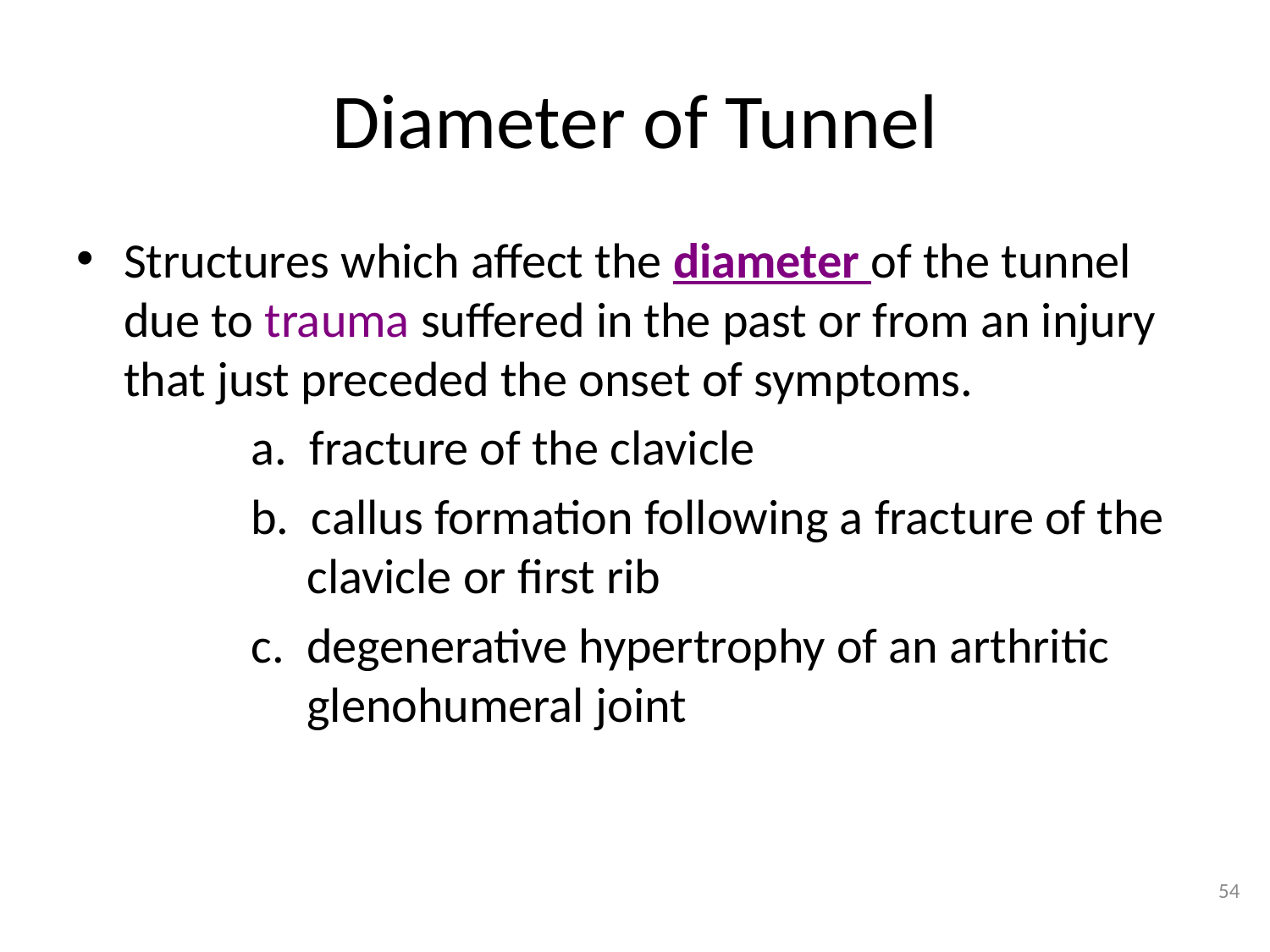

# Diameter of Tunnel
Structures which affect the diameter of the tunnel due to trauma suffered in the past or from an injury that just preceded the onset of symptoms.
		a.  fracture of the clavicle
		b.  callus formation following a fracture of the 	     clavicle or first rib
		c.  degenerative hypertrophy of an arthritic 		     glenohumeral joint

54